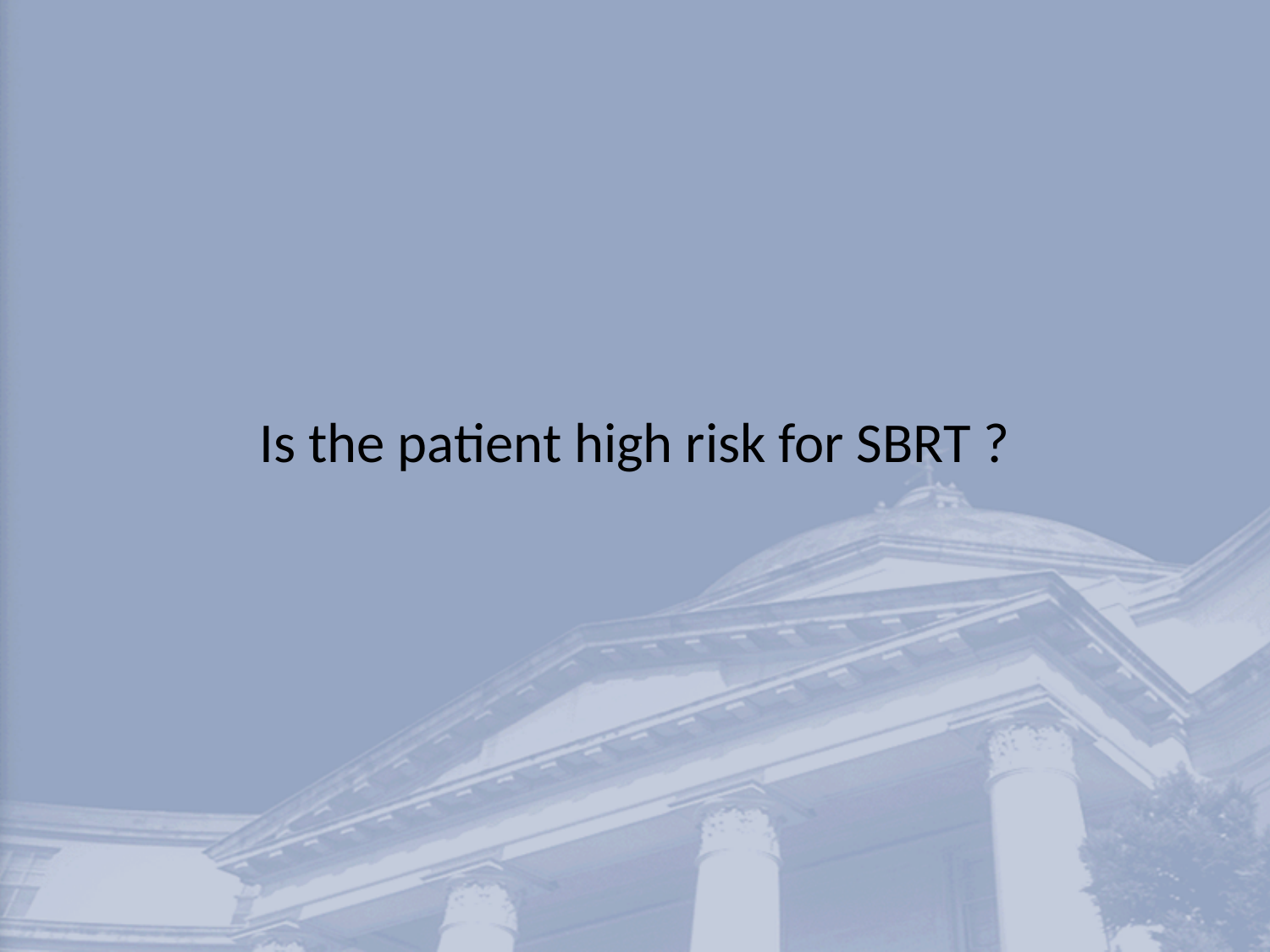

# Is the patient high risk for SBRT ?